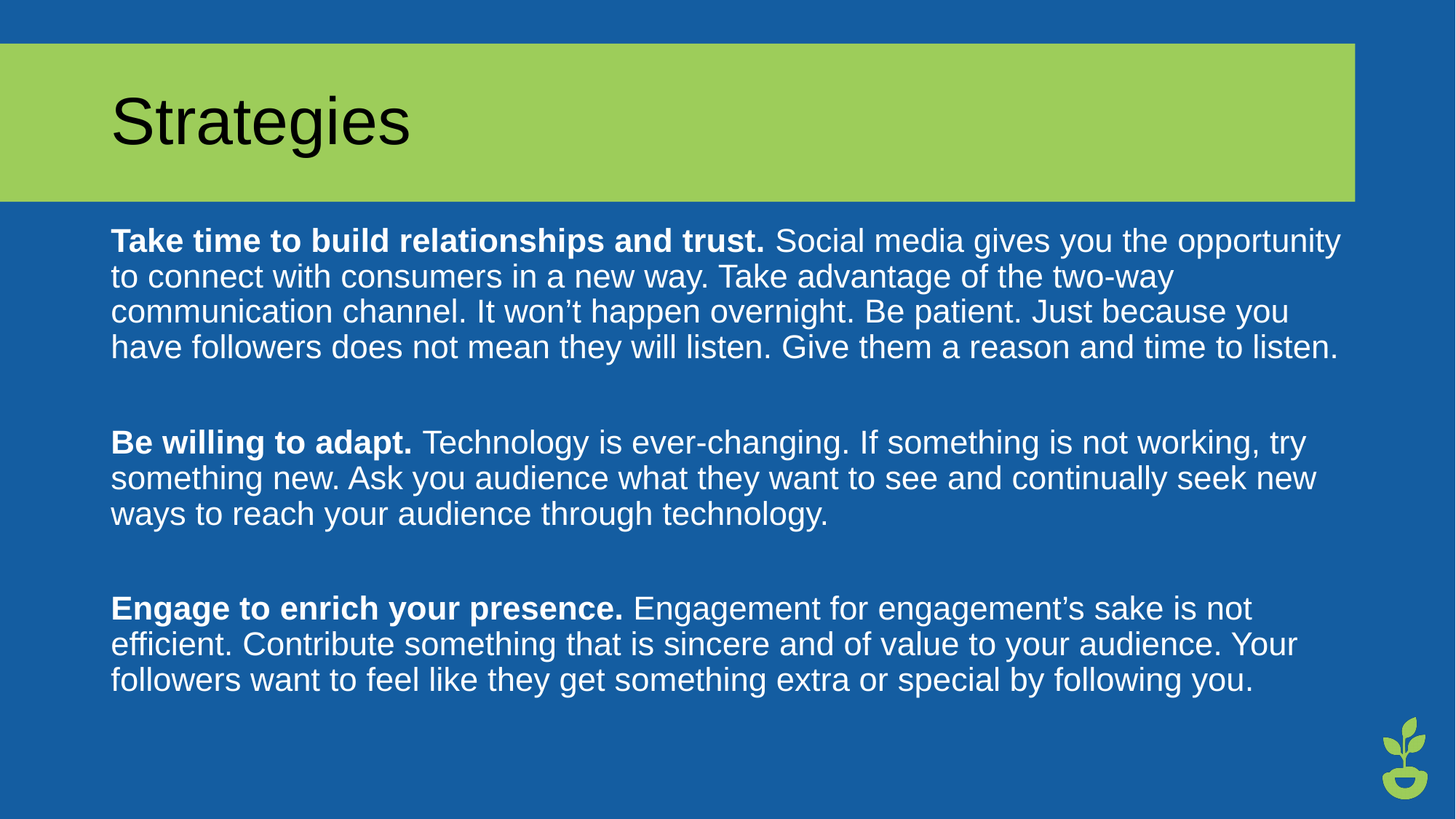

# Strategies
Take time to build relationships and trust. Social media gives you the opportunity to connect with consumers in a new way. Take advantage of the two-way communication channel. It won’t happen overnight. Be patient. Just because you have followers does not mean they will listen. Give them a reason and time to listen.

Be willing to adapt. Technology is ever-changing. If something is not working, try something new. Ask you audience what they want to see and continually seek new ways to reach your audience through technology.

Engage to enrich your presence. Engagement for engagement’s sake is not efficient. Contribute something that is sincere and of value to your audience. Your followers want to feel like they get something extra or special by following you.